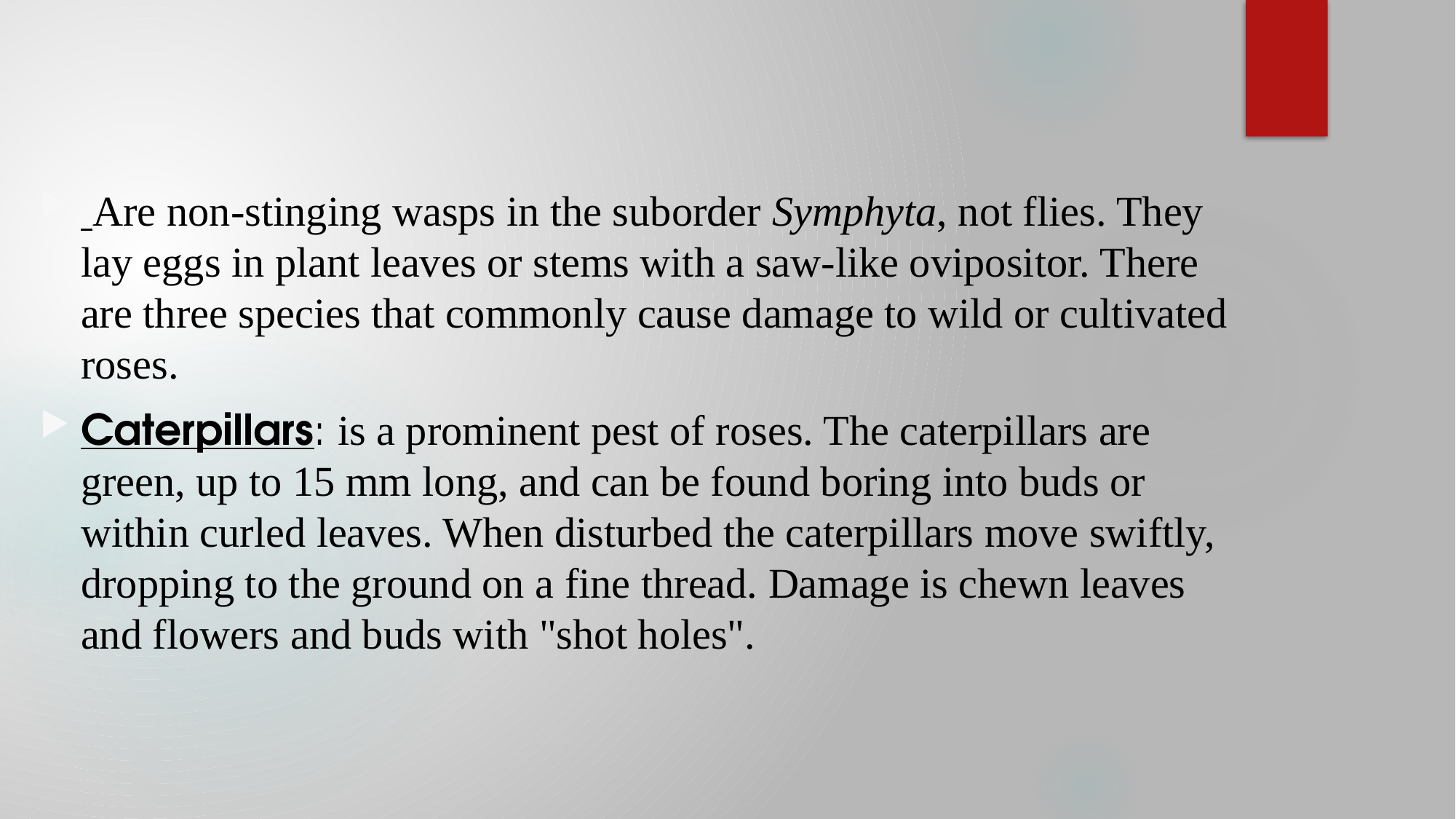

Are non-stinging wasps in the suborder Symphyta, not flies. They lay eggs in plant leaves or stems with a saw-like ovipositor. There are three species that commonly cause damage to wild or cultivated roses.
Caterpillars: is a prominent pest of roses. The caterpillars are green, up to 15 mm long, and can be found boring into buds or within curled leaves. When disturbed the caterpillars move swiftly, dropping to the ground on a fine thread. Damage is chewn leaves and flowers and buds with "shot holes".